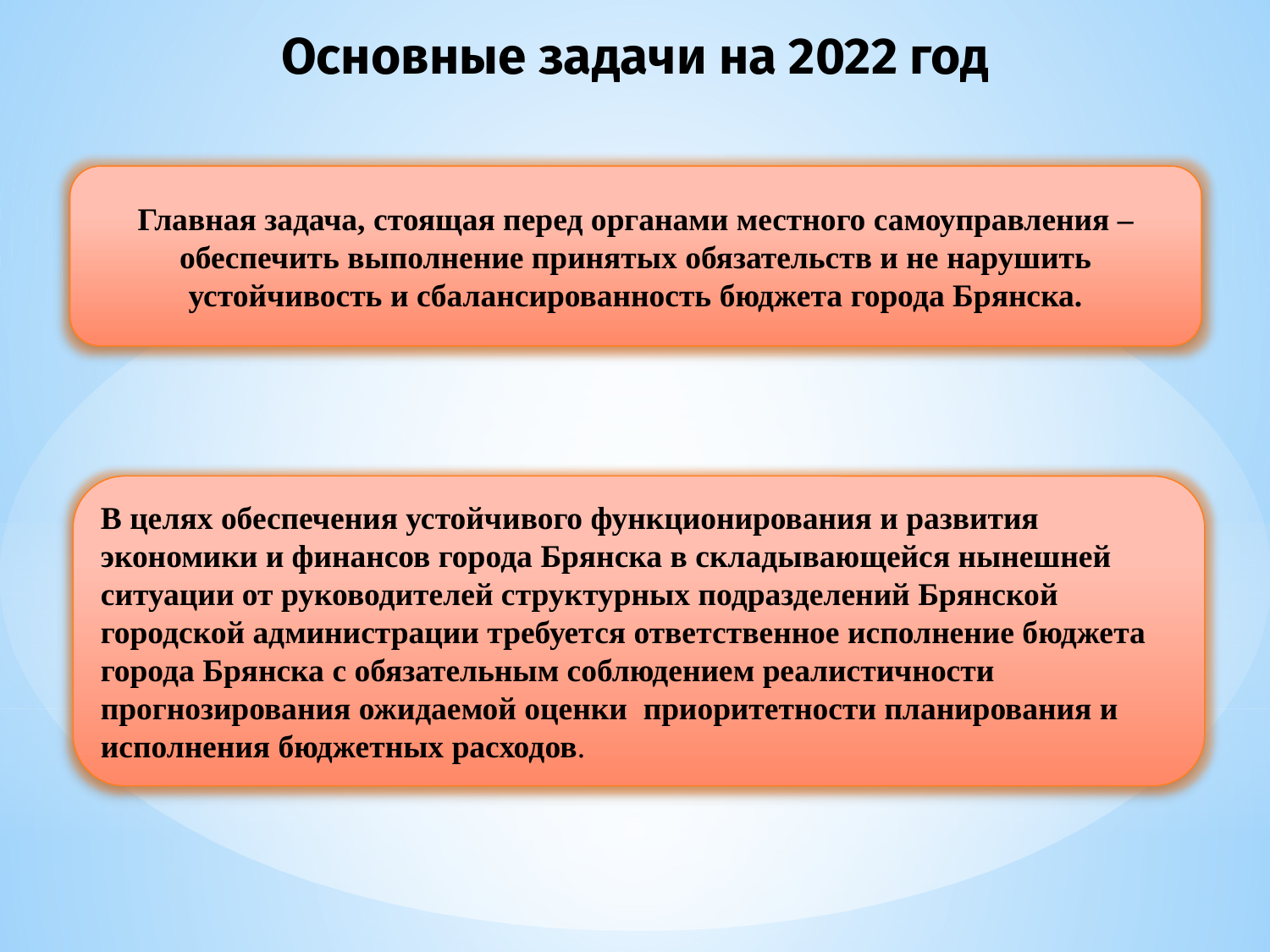

# Основные задачи на 2022 год
Главная задача, стоящая перед органами местного самоуправления – обеспечить выполнение принятых обязательств и не нарушить устойчивость и сбалансированность бюджета города Брянска.
В целях обеспечения устойчивого функционирования и развития экономики и финансов города Брянска в складывающейся нынешней ситуации от руководителей структурных подразделений Брянской городской администрации требуется ответственное исполнение бюджета города Брянска с обязательным соблюдением реалистичности прогнозирования ожидаемой оценки  приоритетности планирования и исполнения бюджетных расходов.